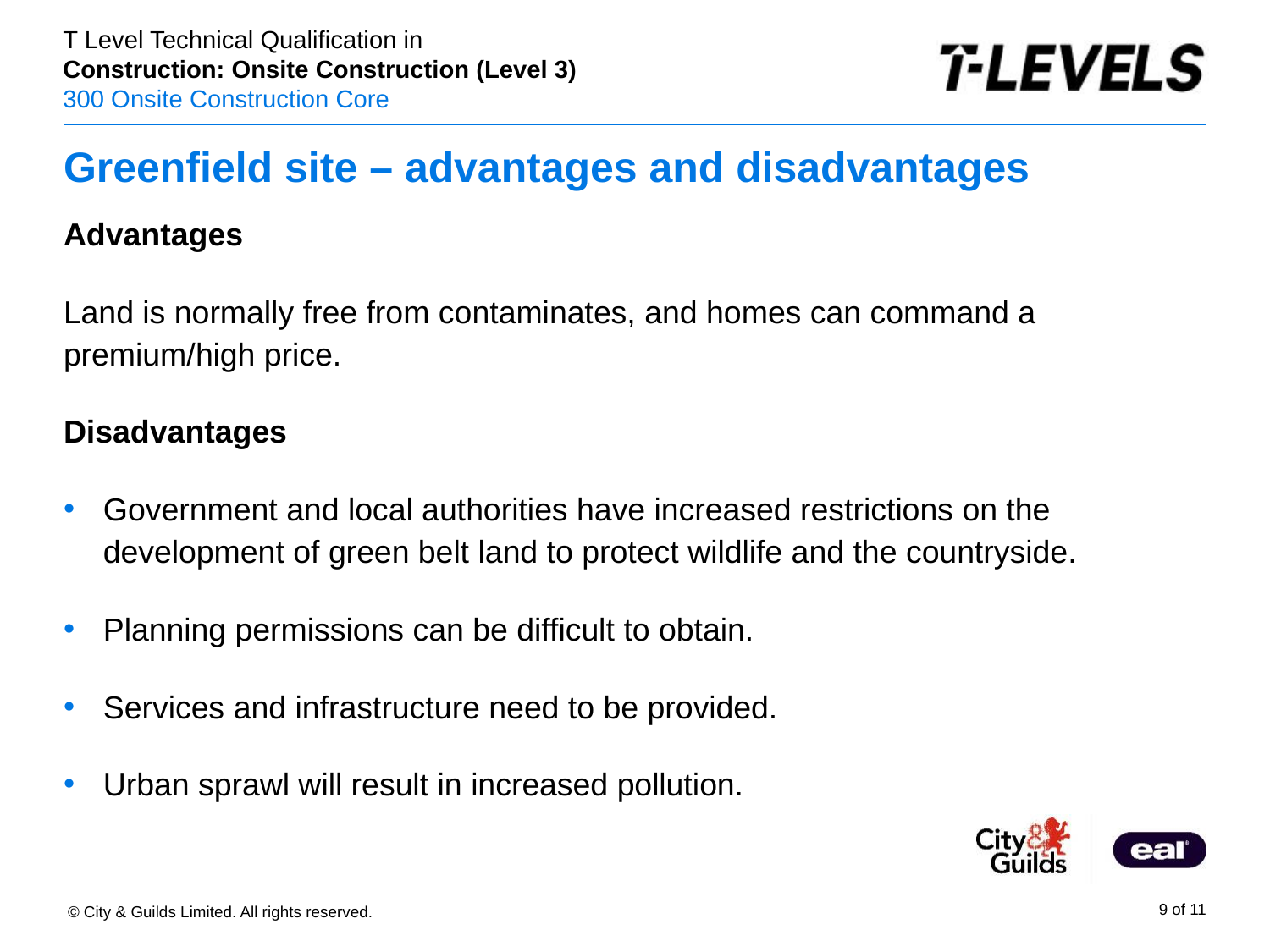

# Greenfield site – advantages and disadvantages
Advantages
Land is normally free from contaminates, and homes can command a premium/high price.
Disadvantages
Government and local authorities have increased restrictions on the development of green belt land to protect wildlife and the countryside.
Planning permissions can be difficult to obtain.
Services and infrastructure need to be provided.
Urban sprawl will result in increased pollution.